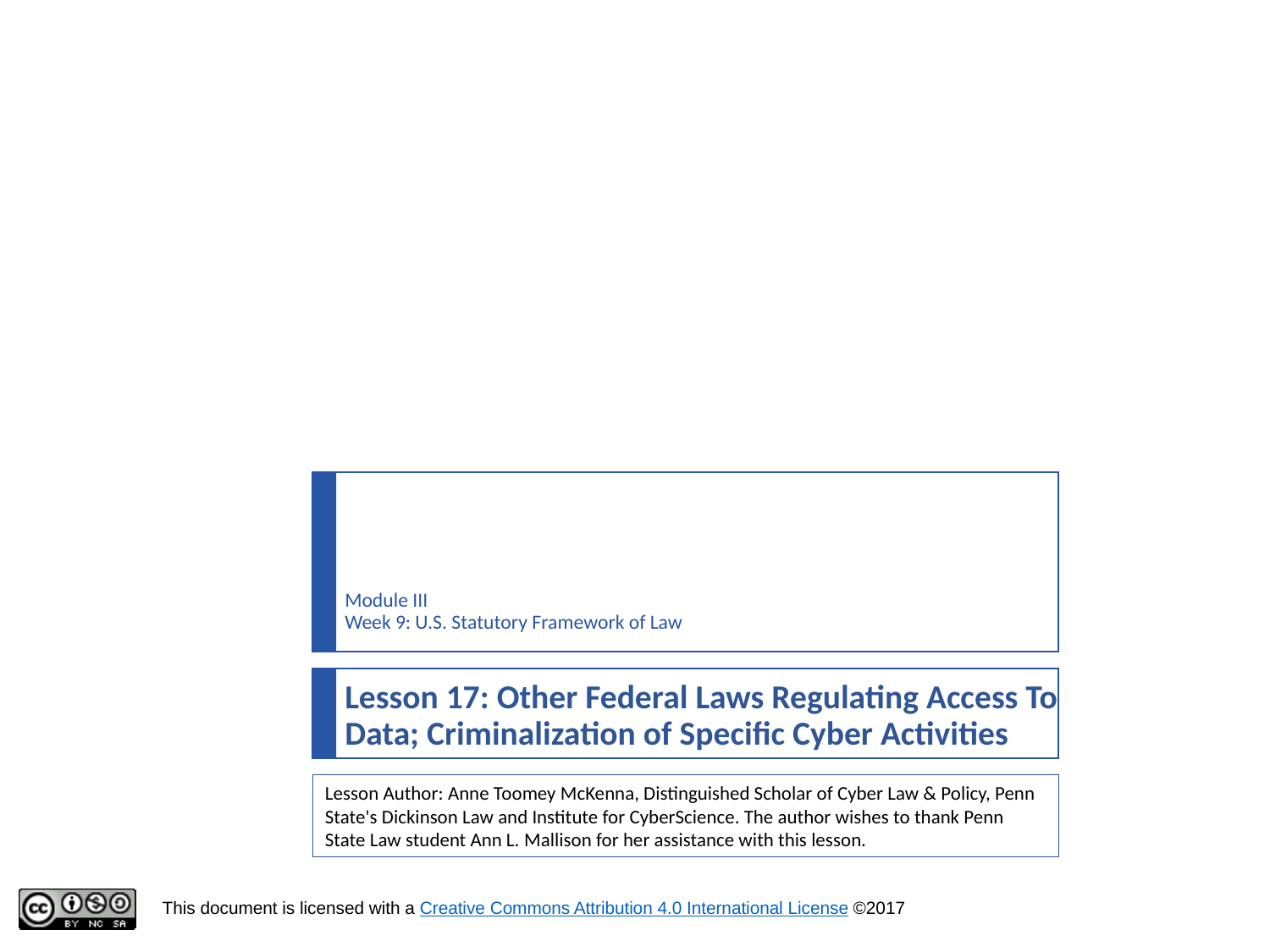

# Module III Week 9: U.S. Statutory Framework of Law
Lesson 17: Other Federal Laws Regulating Access To Data; Criminalization of Specific Cyber Activities
Lesson Author: Anne Toomey McKenna, Distinguished Scholar of Cyber Law & Policy, Penn State's Dickinson Law and Institute for CyberScience. The author wishes to thank Penn State Law student Ann L. Mallison for her assistance with this lesson.